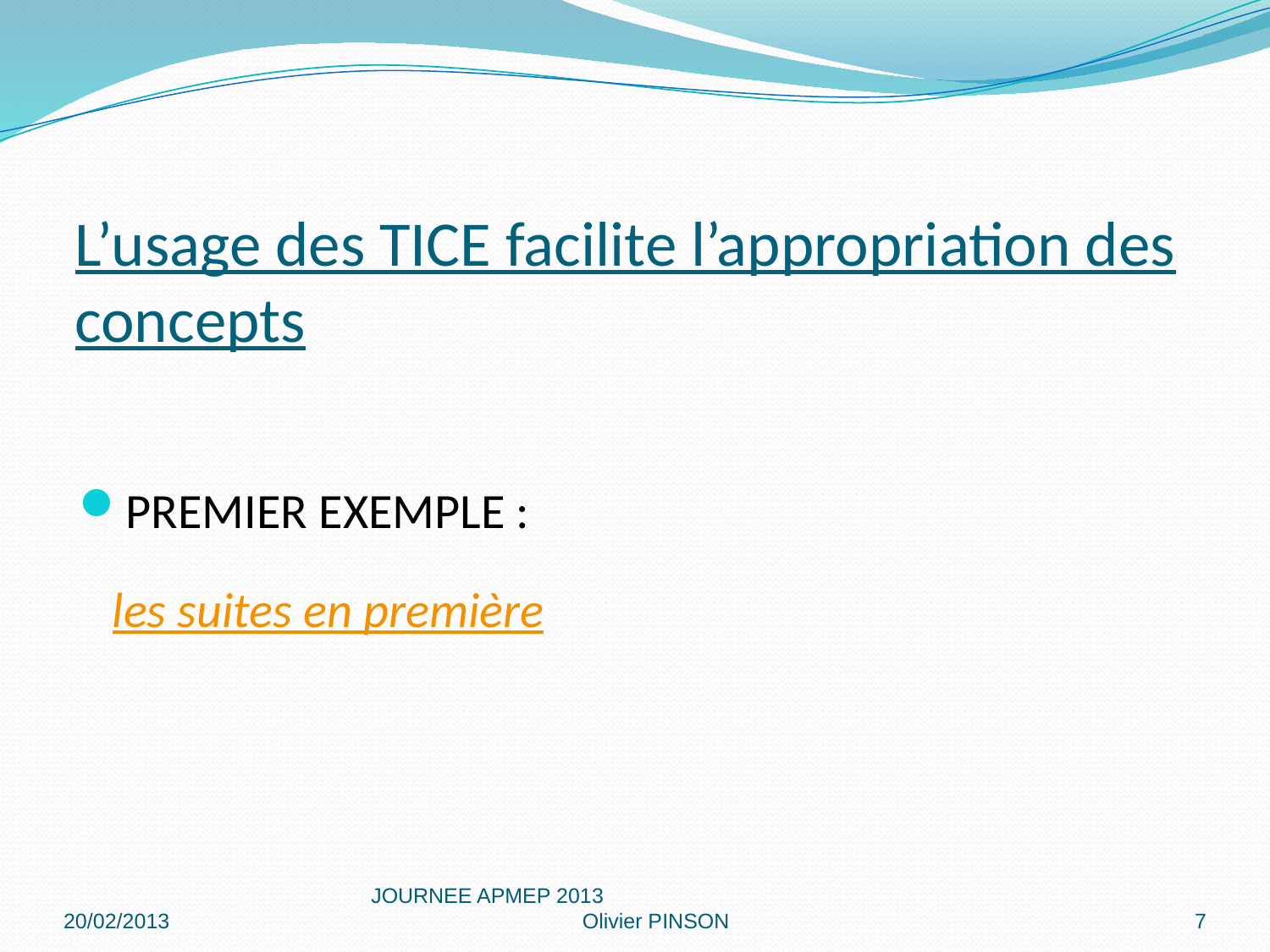

# L’usage des TICE facilite l’appropriation des concepts
PREMIER EXEMPLE :
   les suites en première
20/02/2013
JOURNEE APMEP 2013                                                          Olivier PINSON
7